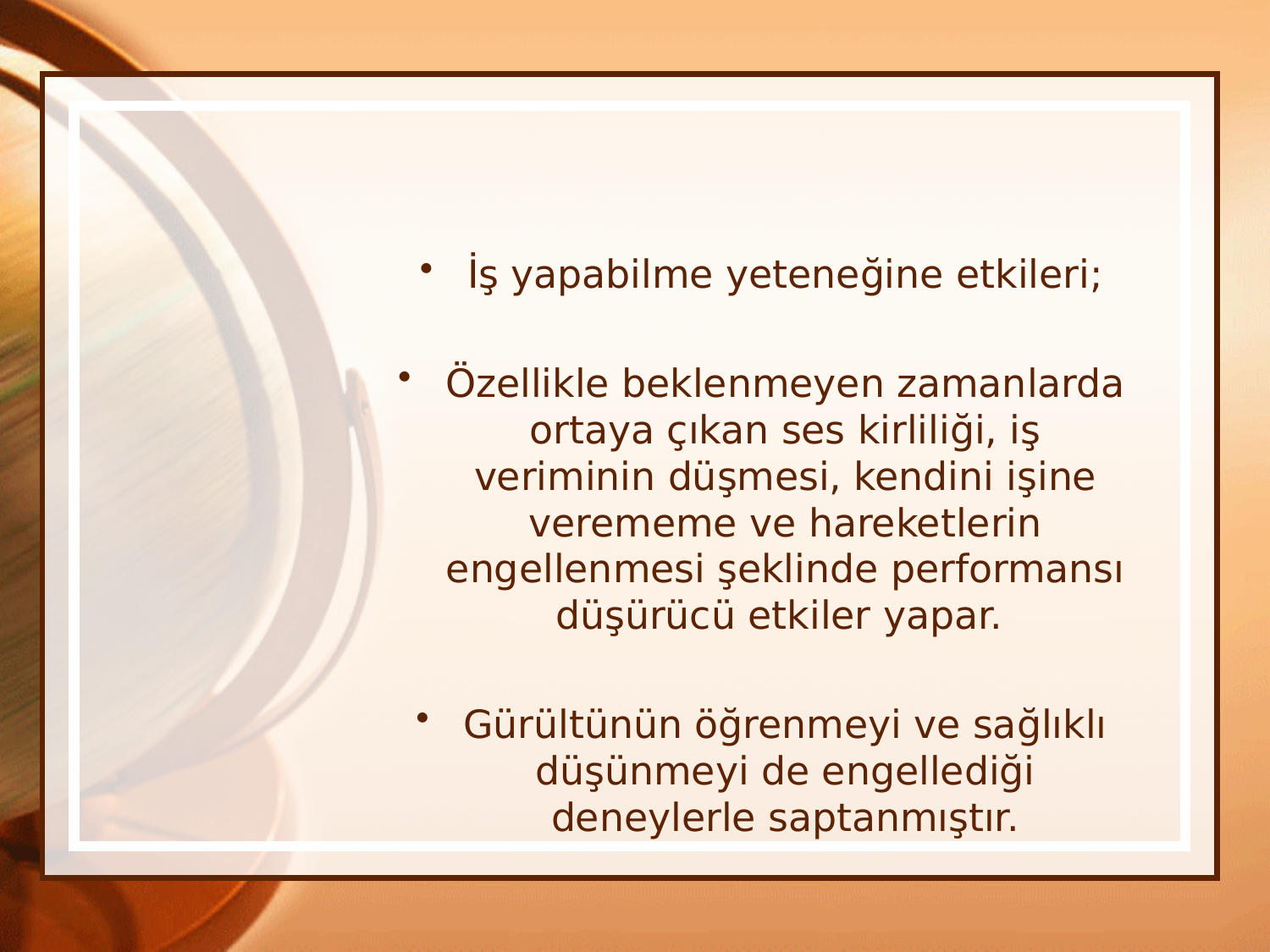

#
İş yapabilme yeteneğine etkileri;

Özellikle beklenmeyen zamanlarda ortaya çıkan ses kirliliği, iş veriminin düşmesi, kendini işine verememe ve hareketlerin engellenmesi şeklinde performansı düşürücü etkiler yapar.

Gürültünün öğrenmeyi ve sağlıklı düşünmeyi de engellediği deneylerle saptanmıştır.